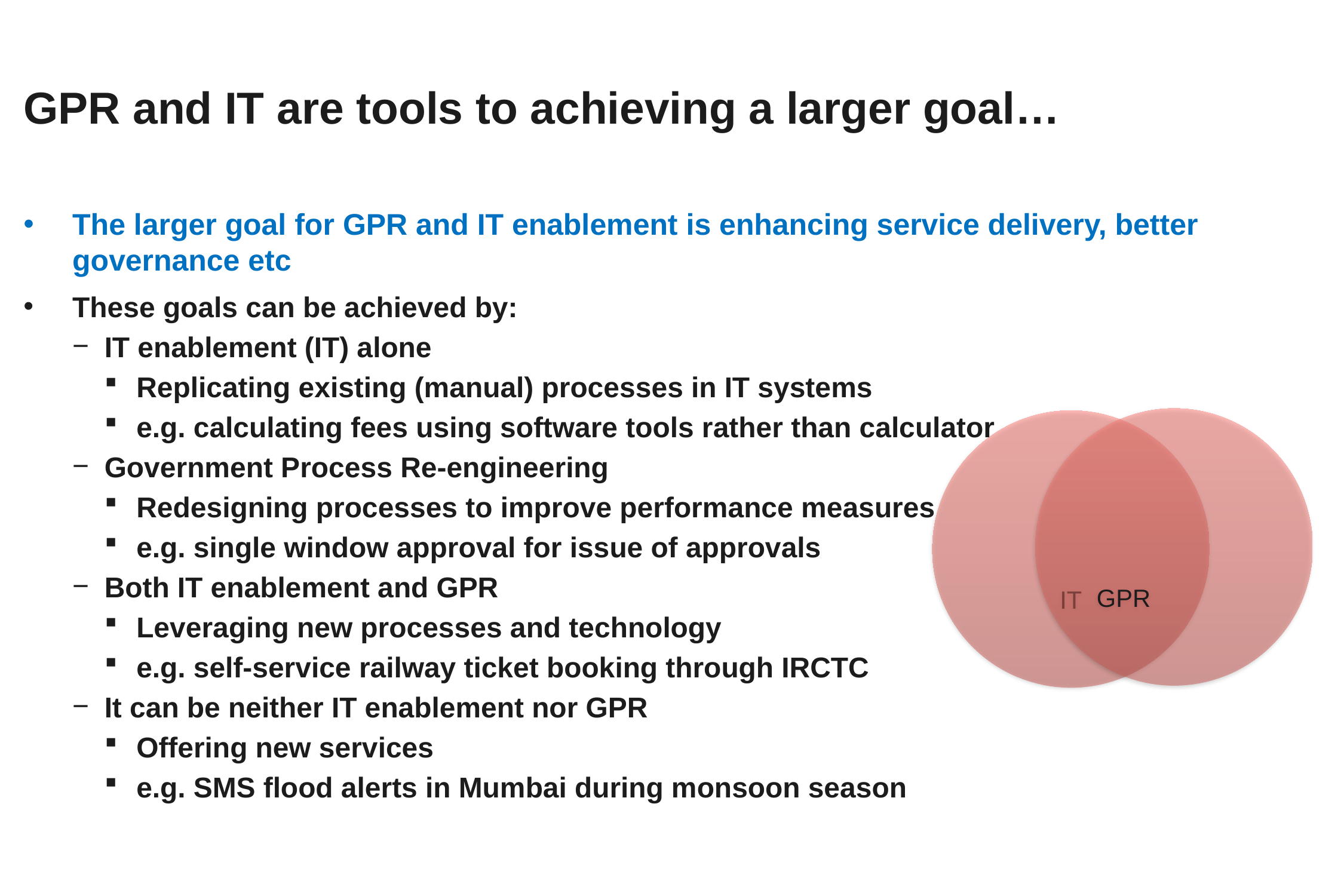

# GPR and IT are tools to achieving a larger goal…
The larger goal for GPR and IT enablement is enhancing service delivery, better governance etc
These goals can be achieved by:
IT enablement (IT) alone
Replicating existing (manual) processes in IT systems
e.g. calculating fees using software tools rather than calculator
Government Process Re-engineering
Redesigning processes to improve performance measures
e.g. single window approval for issue of approvals
Both IT enablement and GPR
Leveraging new processes and technology
e.g. self-service railway ticket booking through IRCTC
It can be neither IT enablement nor GPR
Offering new services
e.g. SMS flood alerts in Mumbai during monsoon season
IT
   GPR